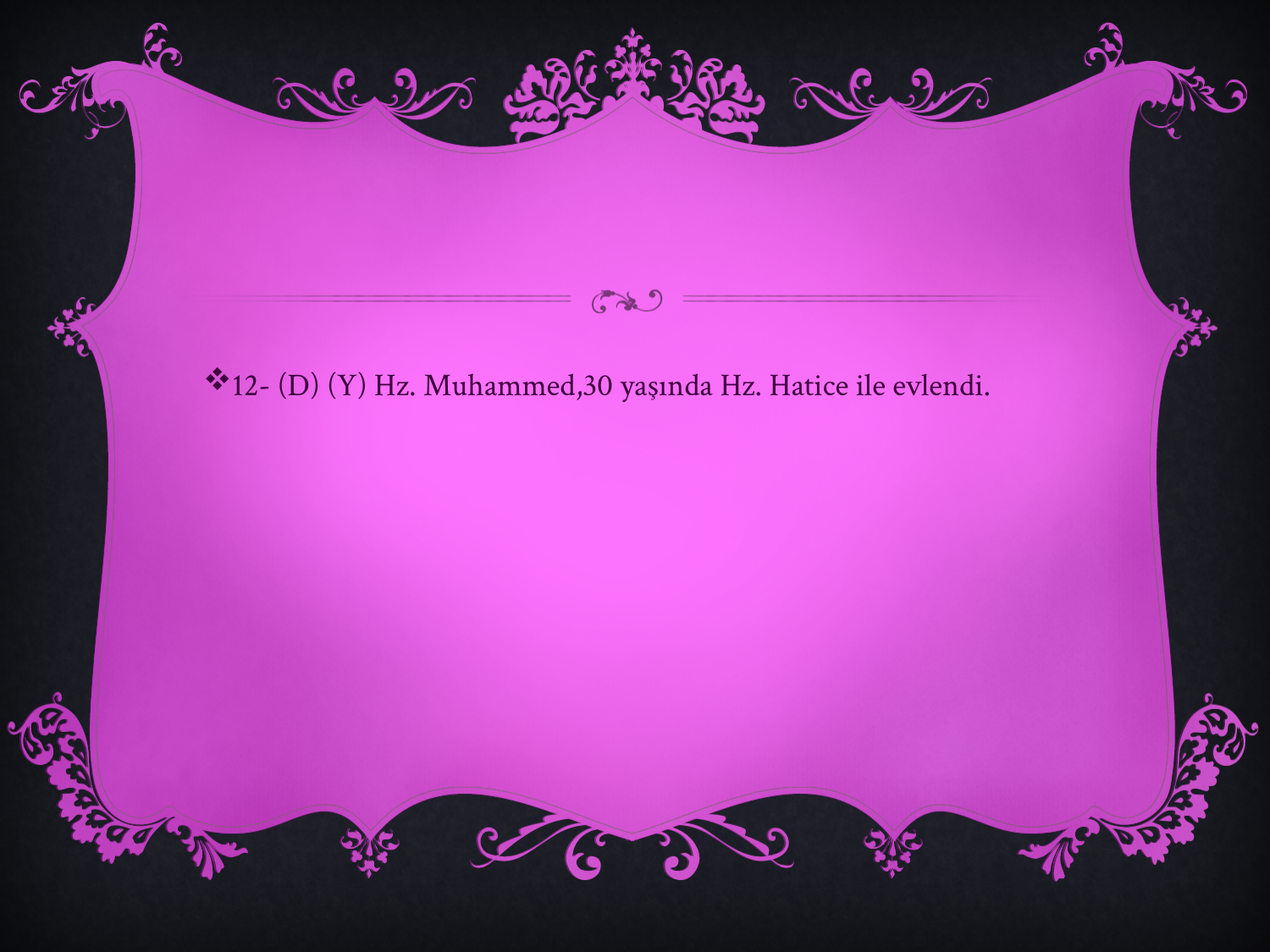

#
12- (D) (Y) Hz. Muhammed,30 yaşında Hz. Hatice ile evlendi.